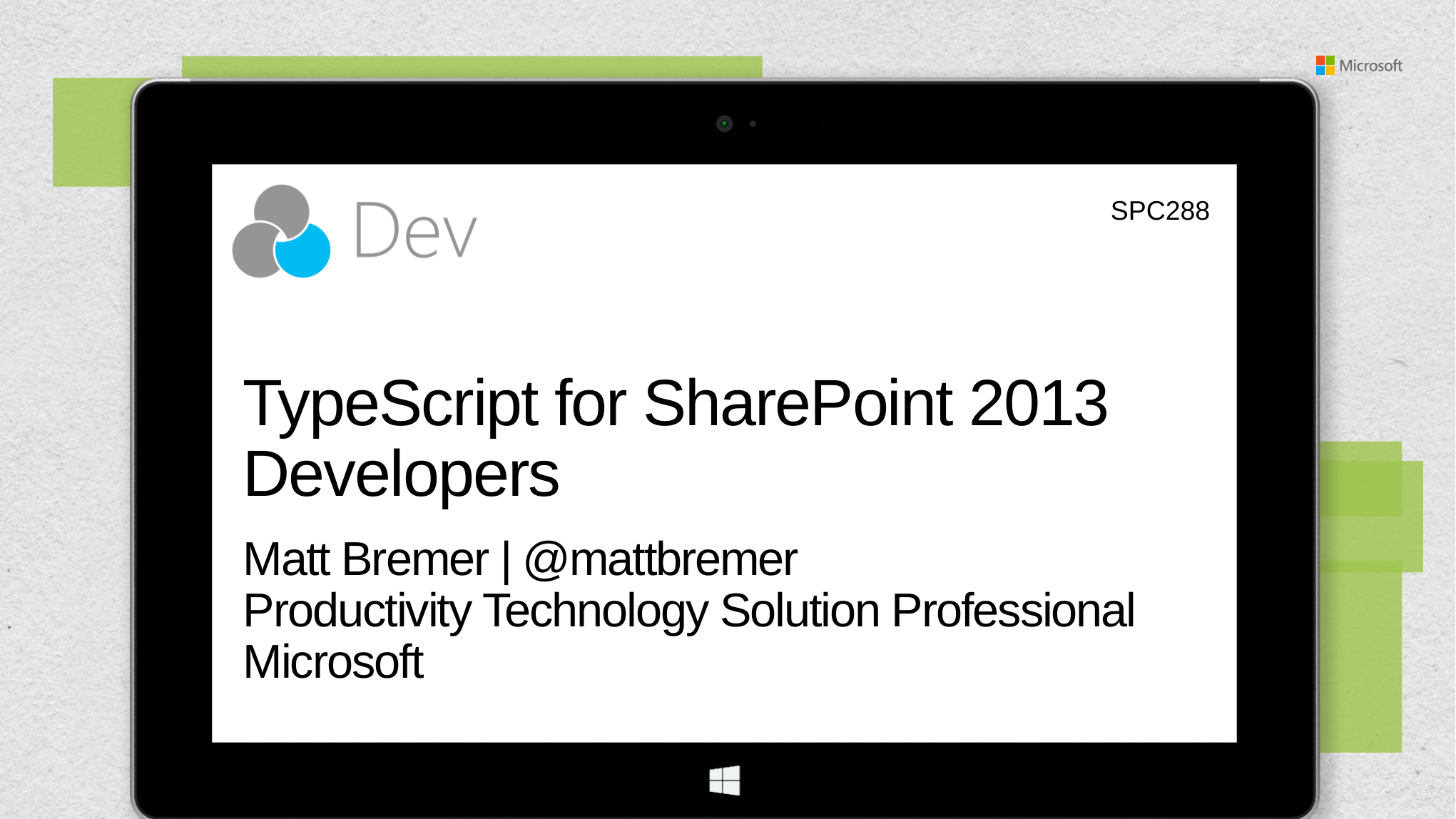

SPC288
# TypeScript for SharePoint 2013 Developers
Matt Bremer | @mattbremer
Productivity Technology Solution Professional
Microsoft